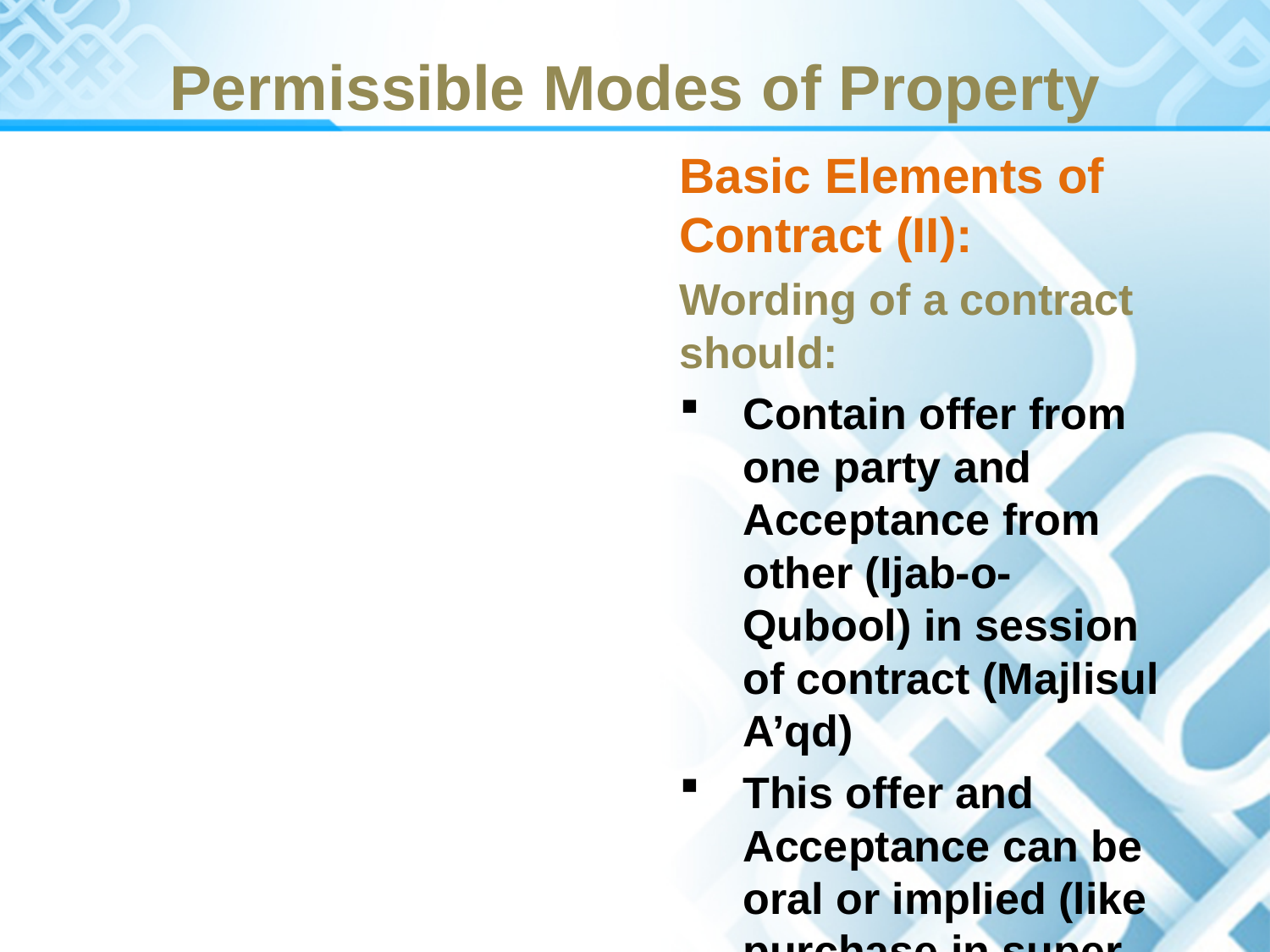

Permissible Modes of Property
Basic Elements of Contract (II):
Wording of a contract should:
Contain offer from one party and Acceptance from other (Ijab-o-Qubool) in session of contract (Majlisul A’qd)
This offer and Acceptance can be oral or implied (like purchase in super markets)